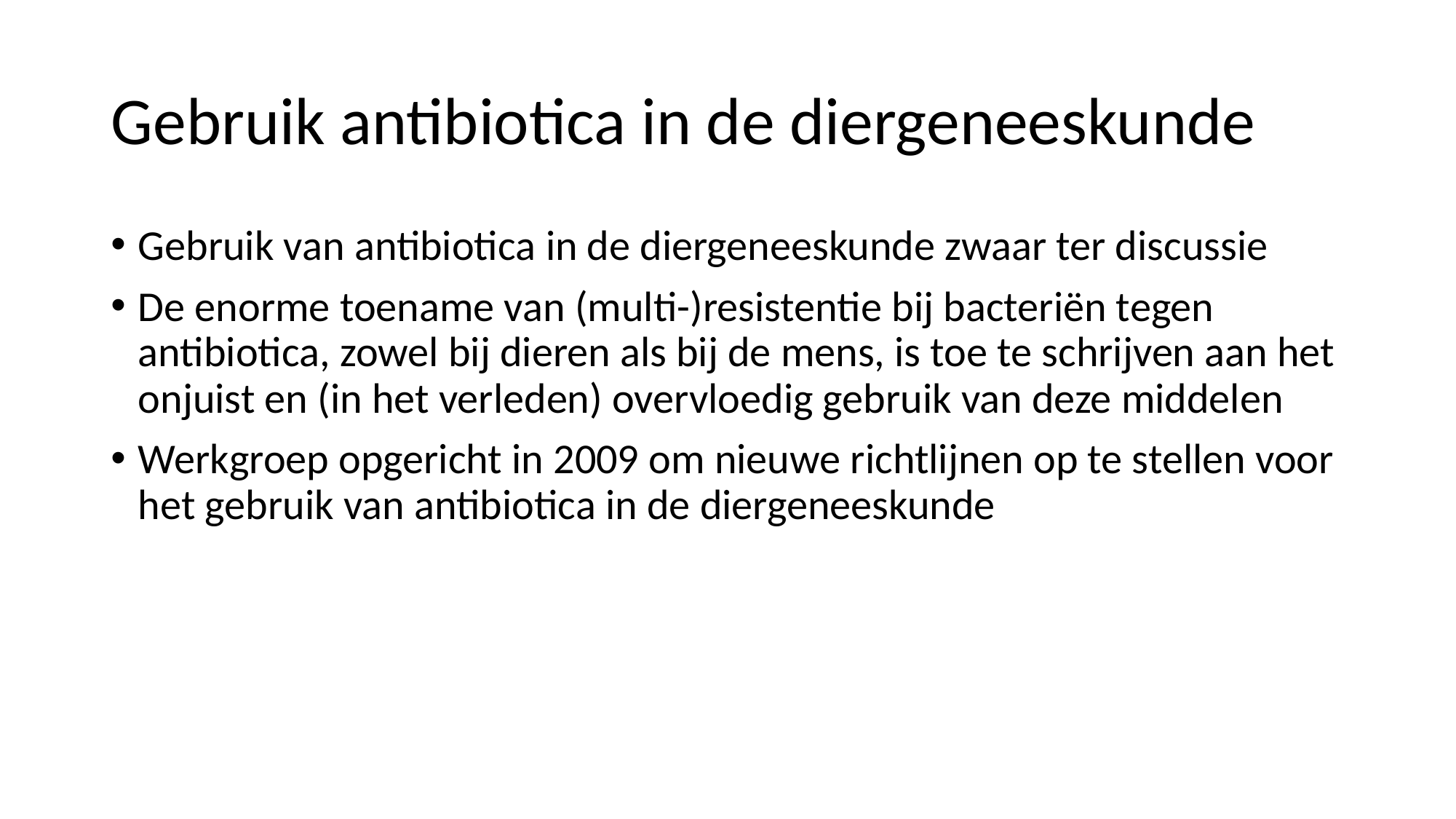

# Gebruik antibiotica in de diergeneeskunde
Gebruik van antibiotica in de diergeneeskunde zwaar ter discussie
De enorme toename van (multi-)resistentie bij bacteriën tegen antibiotica, zowel bij dieren als bij de mens, is toe te schrijven aan het onjuist en (in het verleden) overvloedig gebruik van deze middelen
Werkgroep opgericht in 2009 om nieuwe richtlijnen op te stellen voor het gebruik van antibiotica in de diergeneeskunde